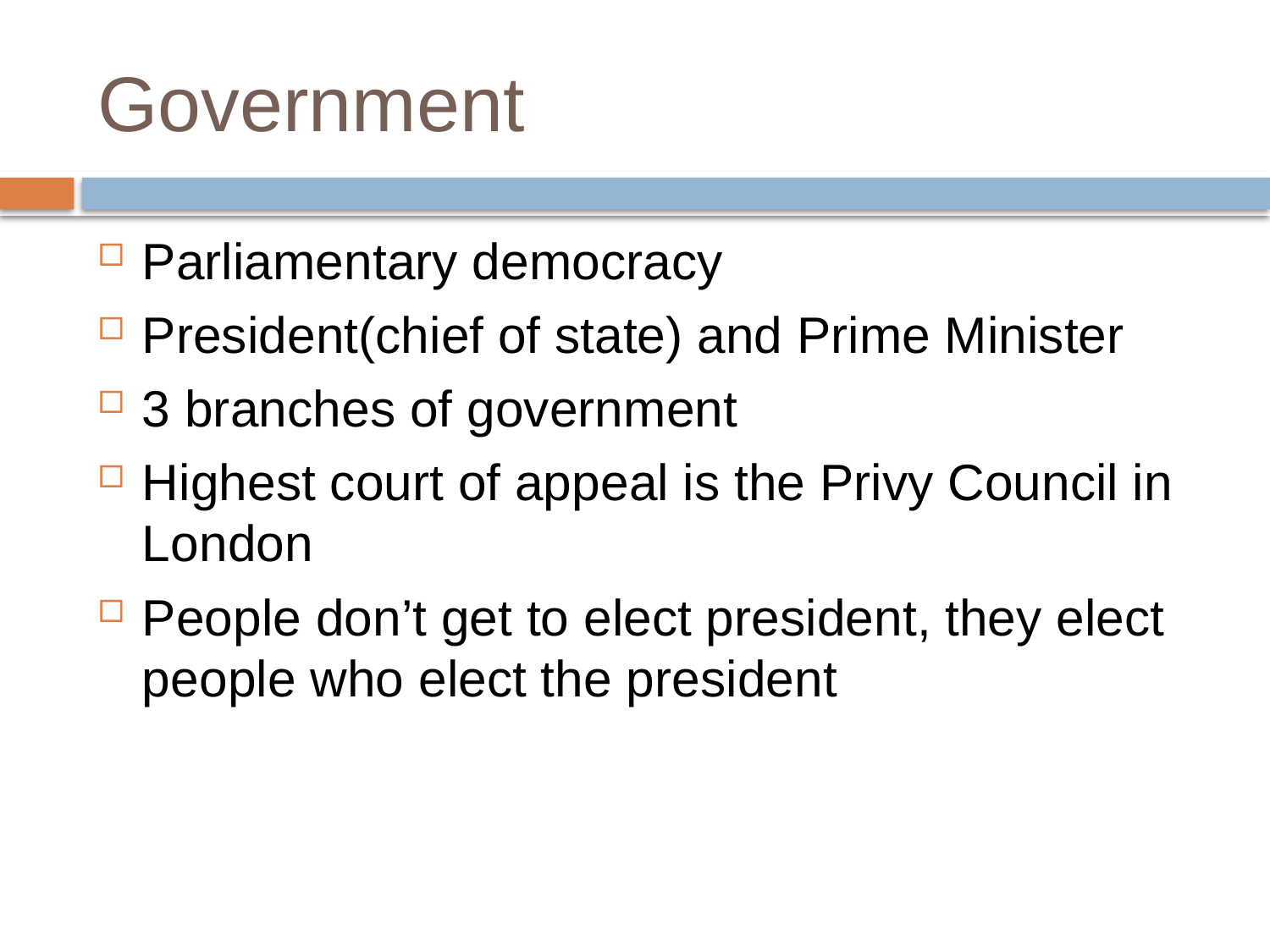

# Government
Parliamentary democracy
President(chief of state) and Prime Minister
3 branches of government
Highest court of appeal is the Privy Council in London
People don’t get to elect president, they elect people who elect the president